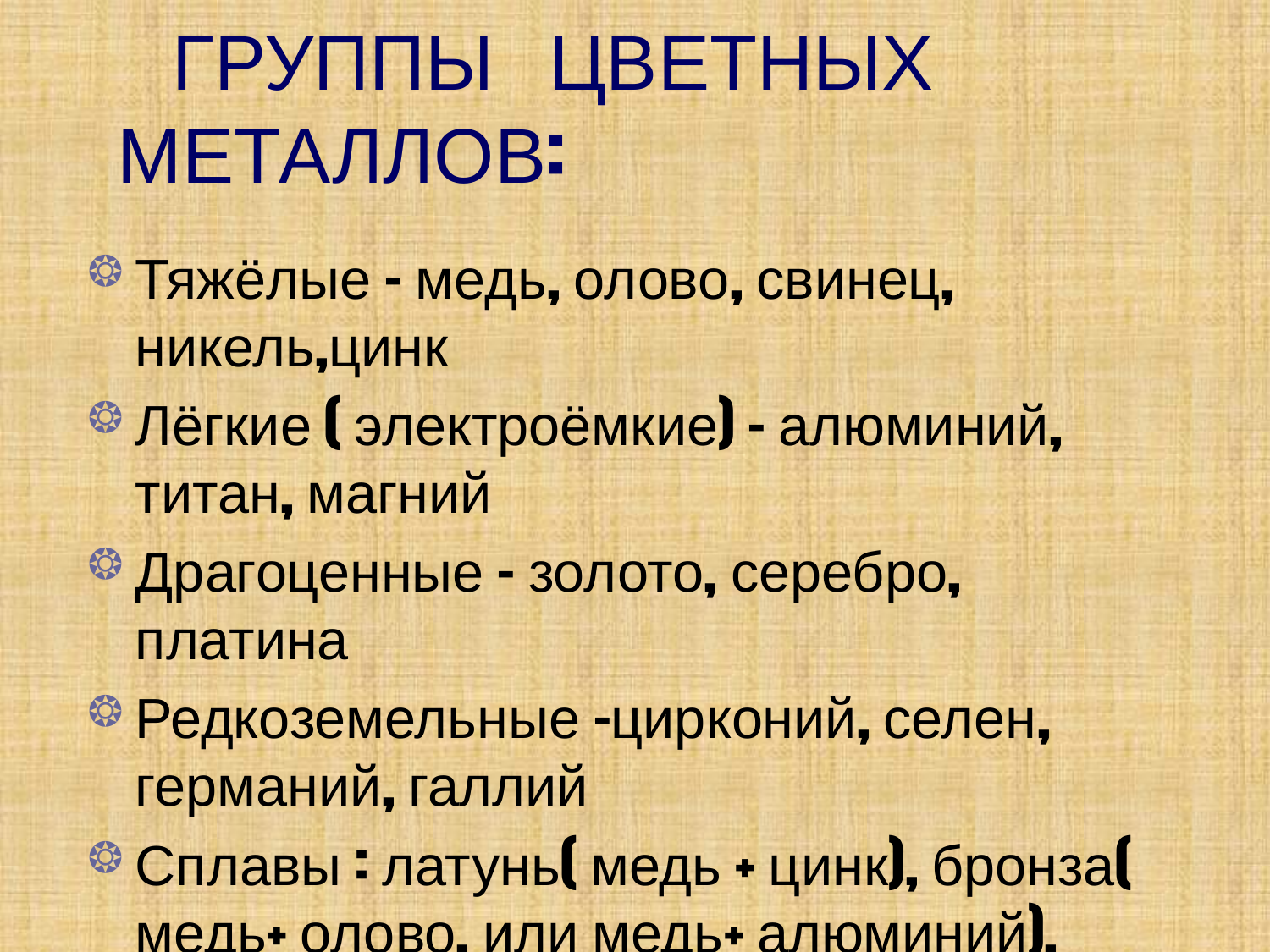

# ГРУППЫ   ЦВЕТНЫХ   МЕТАЛЛОВ:
Тяжёлые - медь, олово, свинец, никель,цинк
Лёгкие ( электроёмкие) - алюминий,  титан, магний
Драгоценные – золото, серебро, платина
Редкоземельные –цирконий, селен, германий, галлий
Сплавы : латунь( медь + цинк), бронза( медь+ олово, или медь+ алюминий),